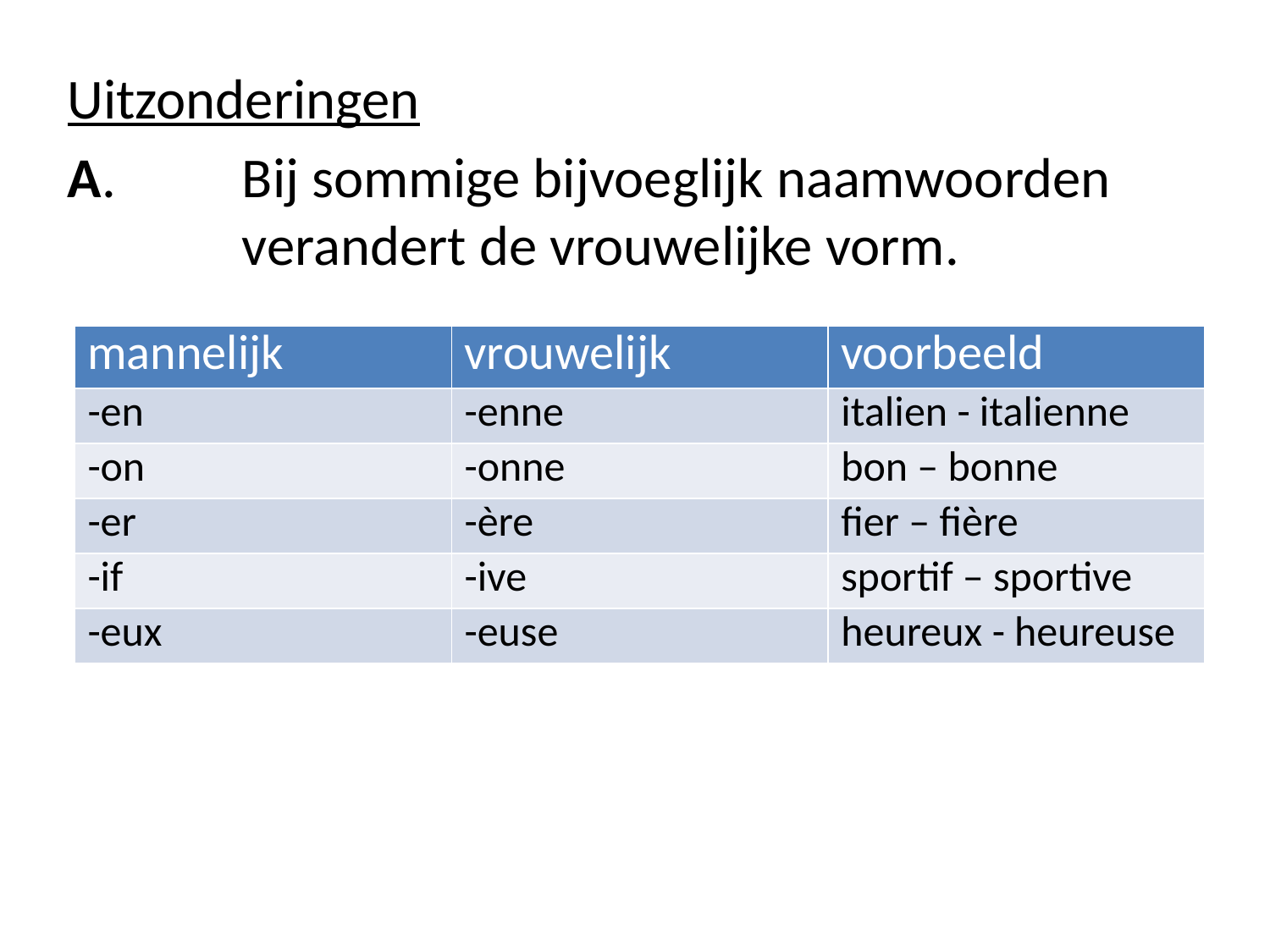

Uitzonderingen
A. 	Bij sommige bijvoeglijk naamwoorden
 	verandert de vrouwelijke vorm.
| mannelijk | vrouwelijk | voorbeeld |
| --- | --- | --- |
| -en | -enne | italien - italienne |
| -on | -onne | bon – bonne |
| -er | -ère | fier – fière |
| -if | -ive | sportif – sportive |
| -eux | -euse | heureux - heureuse |